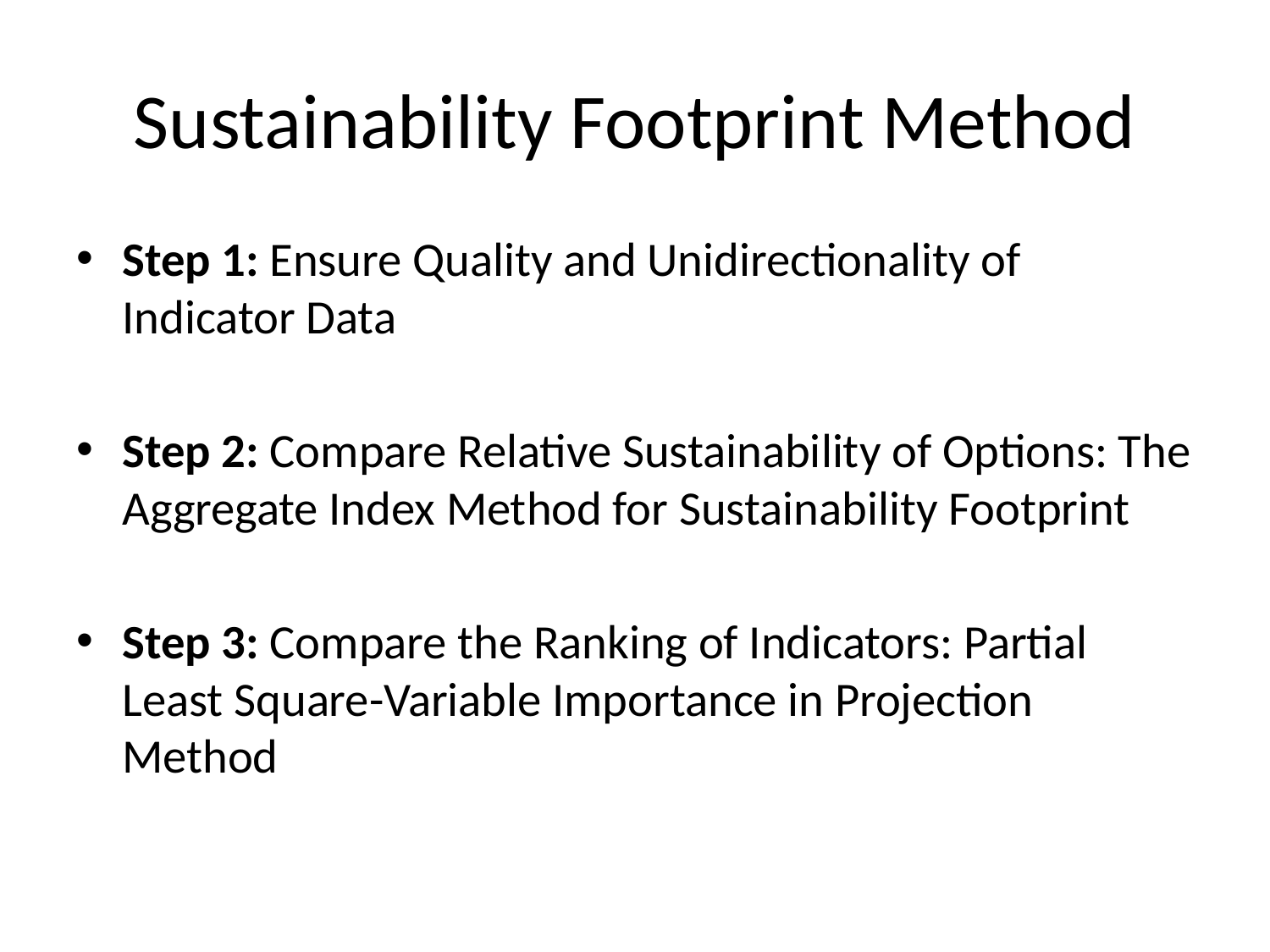

# Sustainability Footprint Method
Step 1: Ensure Quality and Unidirectionality of Indicator Data

Step 2: Compare Relative Sustainability of Options: The Aggregate Index Method for Sustainability Footprint

Step 3: Compare the Ranking of Indicators: Partial Least Square-Variable Importance in Projection Method